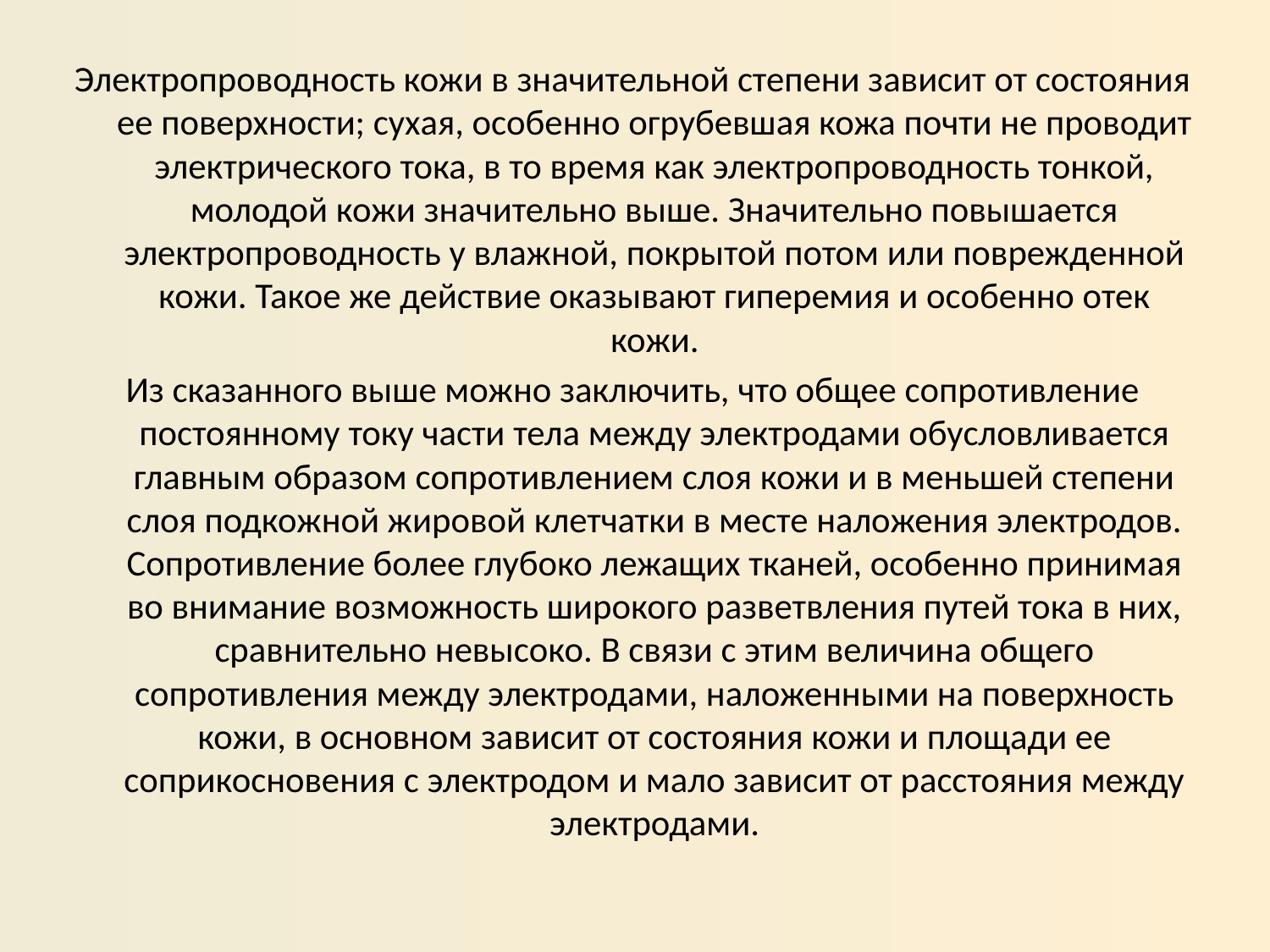

#
Электропроводность кожи в значительной степени зависит от состояния ее поверхности; сухая, особенно огрубевшая кожа почти не проводит электрического тока, в то время как электропроводность тонкой, молодой кожи значительно выше. Значительно повышается электропроводность у влажной, покрытой потом или поврежденной кожи. Такое же действие оказывают гиперемия и особенно отек кожи.
Из сказанного выше можно заключить, что общее сопротивление постоянному току части тела между электродами обусловливается главным образом сопротивлением слоя кожи и в меньшей степени слоя подкожной жировой клетчатки в месте наложения электродов. Сопротивление более глубоко лежащих тканей, особенно принимая во внимание возможность широкого разветвления путей тока в них, сравнительно невысоко. В связи с этим величина общего сопротивления между электродами, наложенными на поверхность кожи, в основном зависит от состояния кожи и площади ее соприкосновения с электродом и мало зависит от расстояния между электродами.